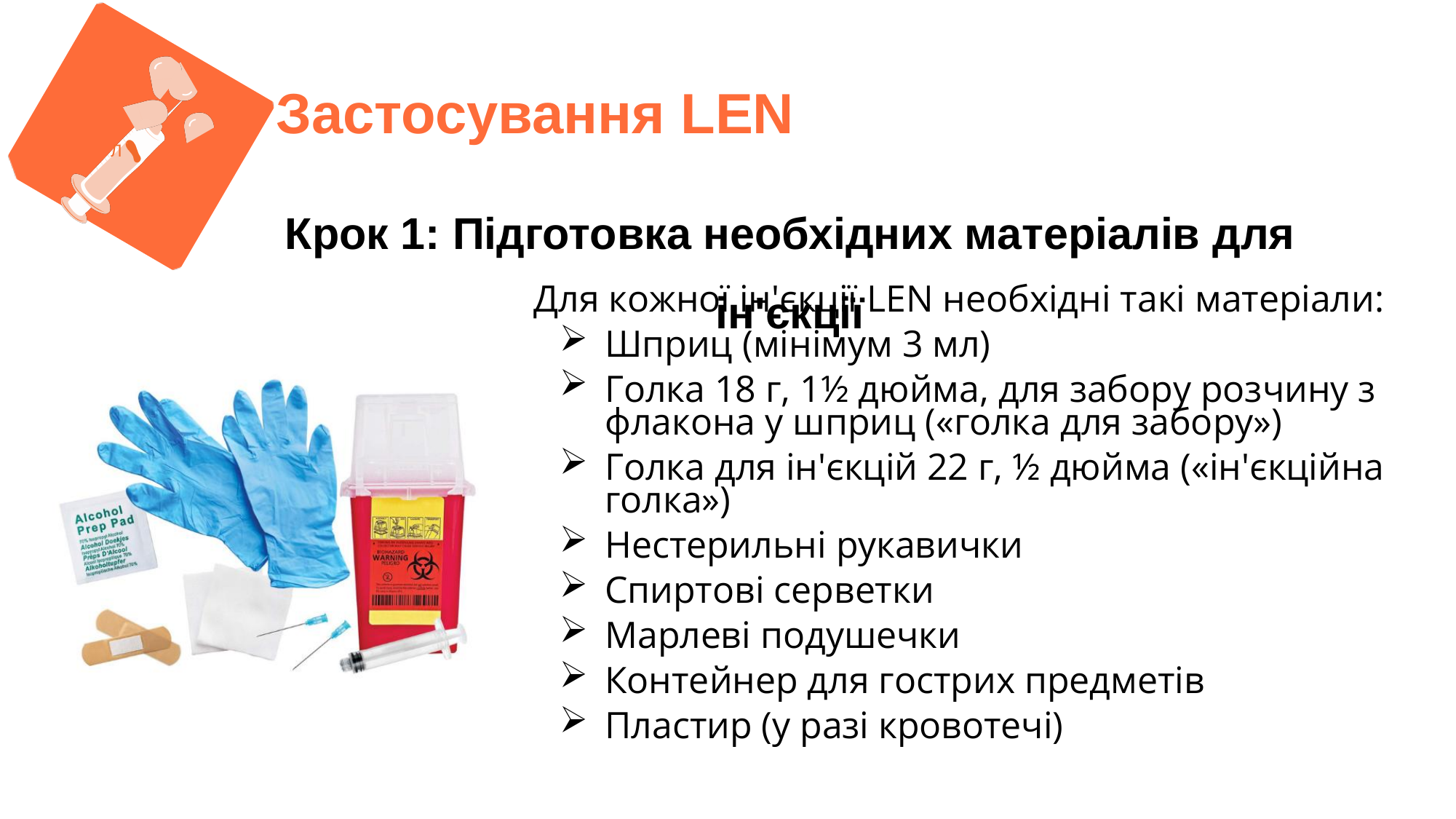

Л
Застосування LEN
Крок 1: Підготовка необхідних матеріалів для ін'єкції
Для кожної ін'єкції LEN необхідні такі матеріали:
Шприц (мінімум 3 мл)
Голка 18 г, 1½ дюйма, для забору розчину з флакона у шприц («голка для забору»)
Голка для ін'єкцій 22 г, ½ дюйма («ін'єкційна голка»)
Нестерильні рукавички
Спиртові серветки
Марлеві подушечки
Контейнер для гострих предметів
Пластир (у разі кровотечі)